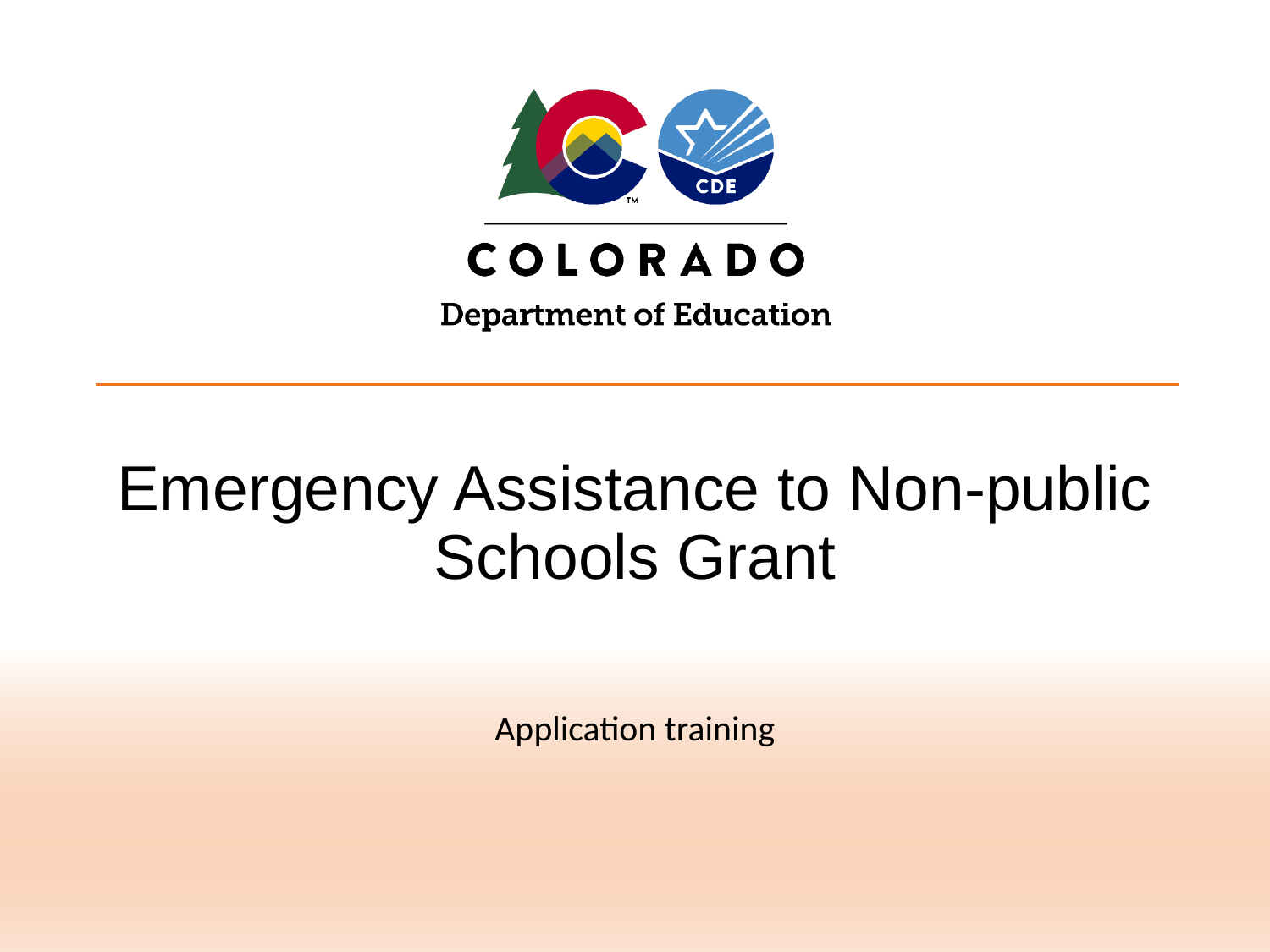

# Emergency Assistance to Non-public Schools Grant
Application training